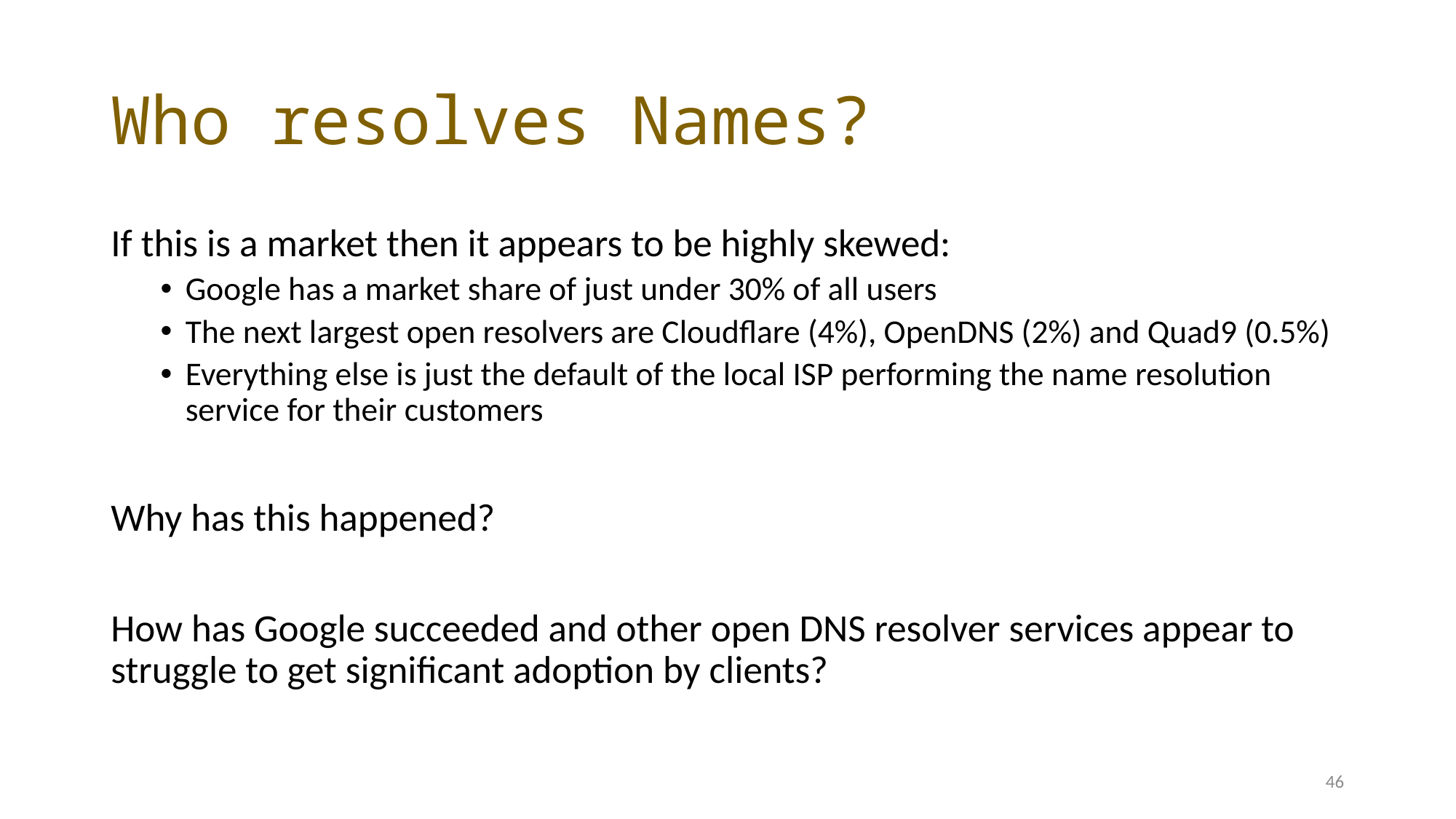

# Who resolves Names?
If this is a market then it appears to be highly skewed:
Google has a market share of just under 30% of all users
The next largest open resolvers are Cloudflare (4%), OpenDNS (2%) and Quad9 (0.5%)
Everything else is just the default of the local ISP performing the name resolution service for their customers

Why has this happened?

How has Google succeeded and other open DNS resolver services appear to struggle to get significant adoption by clients?
46